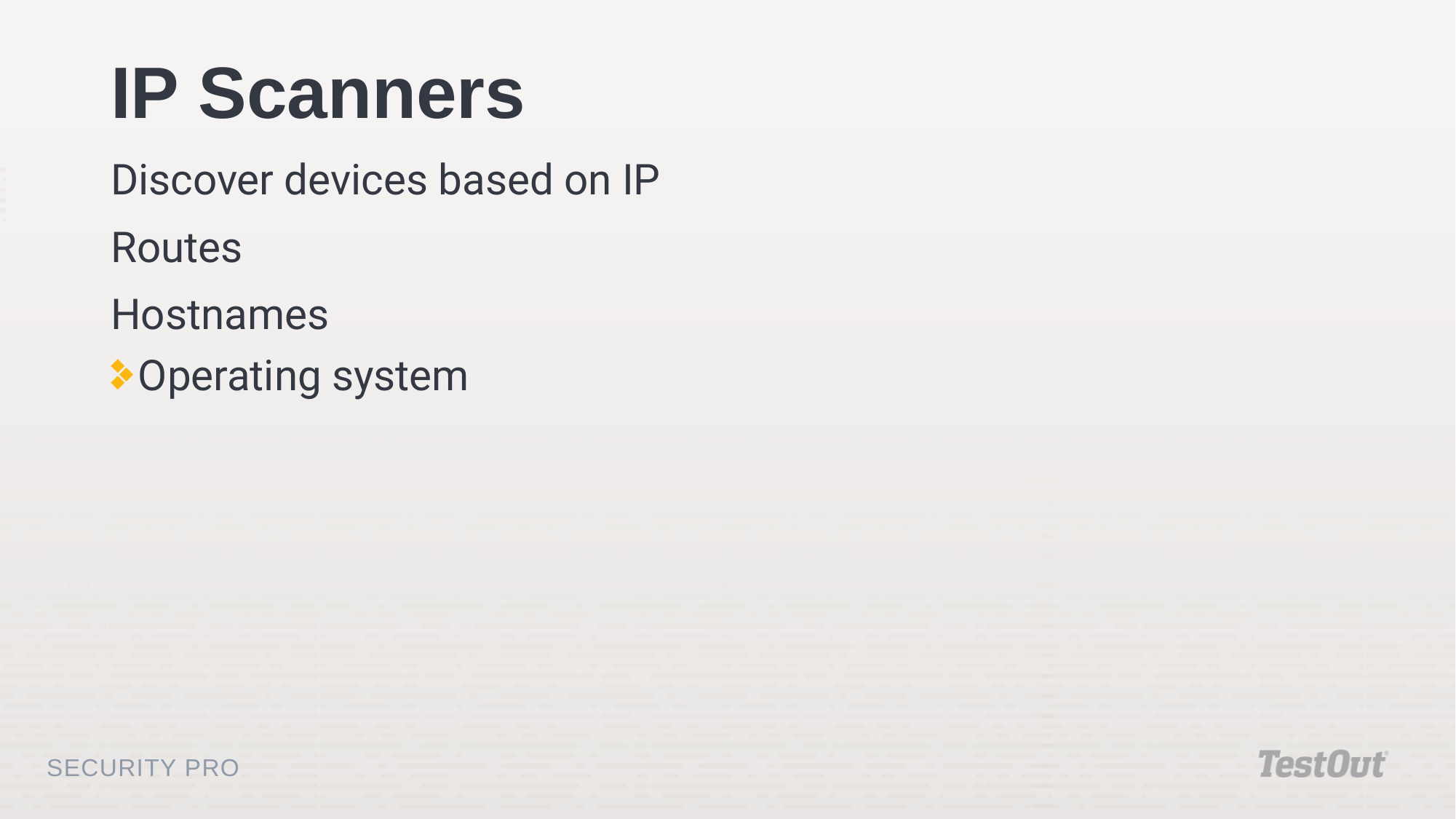

# IP Scanners
Discover devices based on IP
Routes
Hostnames
Operating system
Security Pro